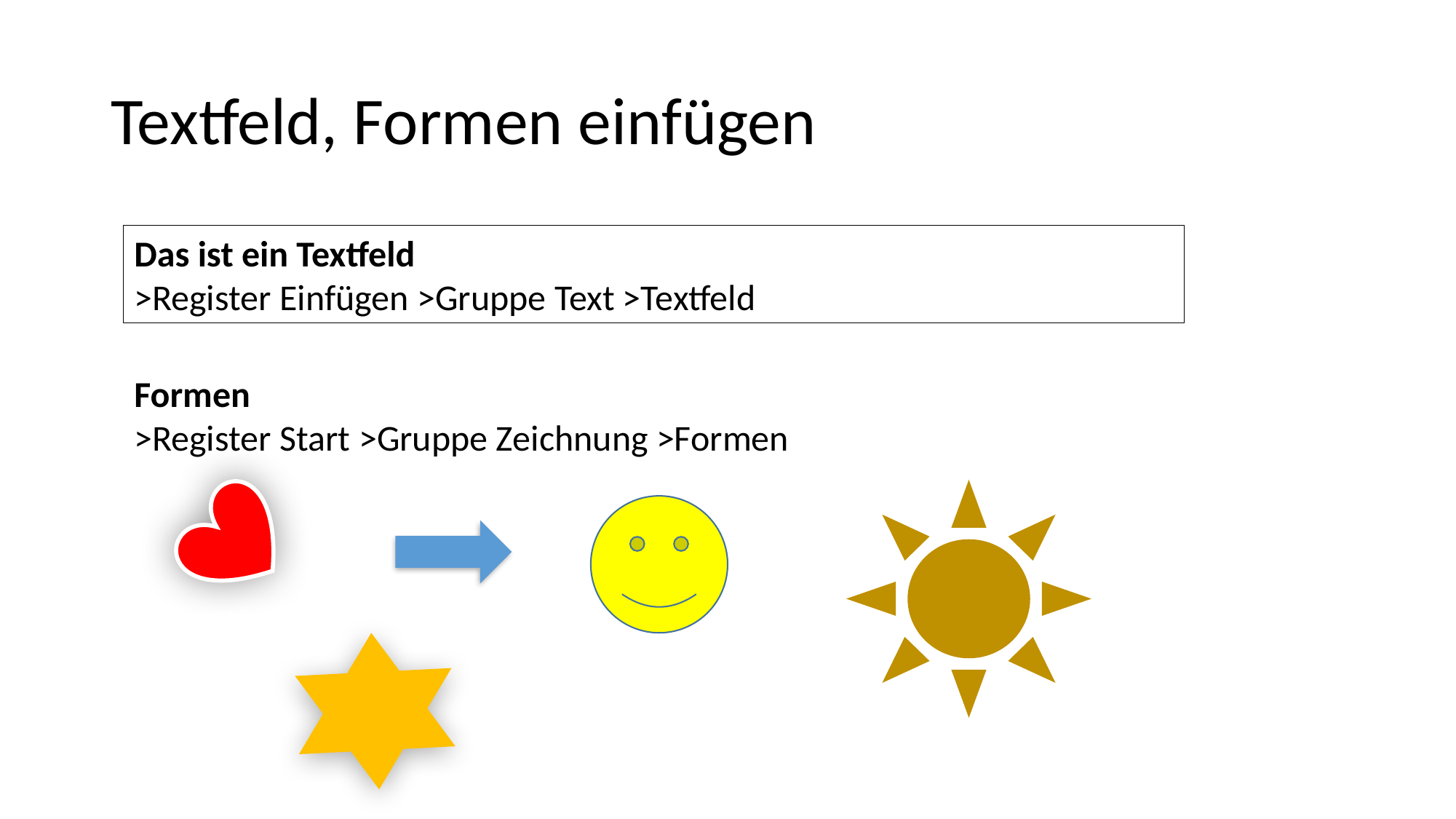

# Textfeld, Formen einfügen
Das ist ein Textfeld
>Register Einfügen >Gruppe Text >Textfeld
Formen
>Register Start >Gruppe Zeichnung >Formen